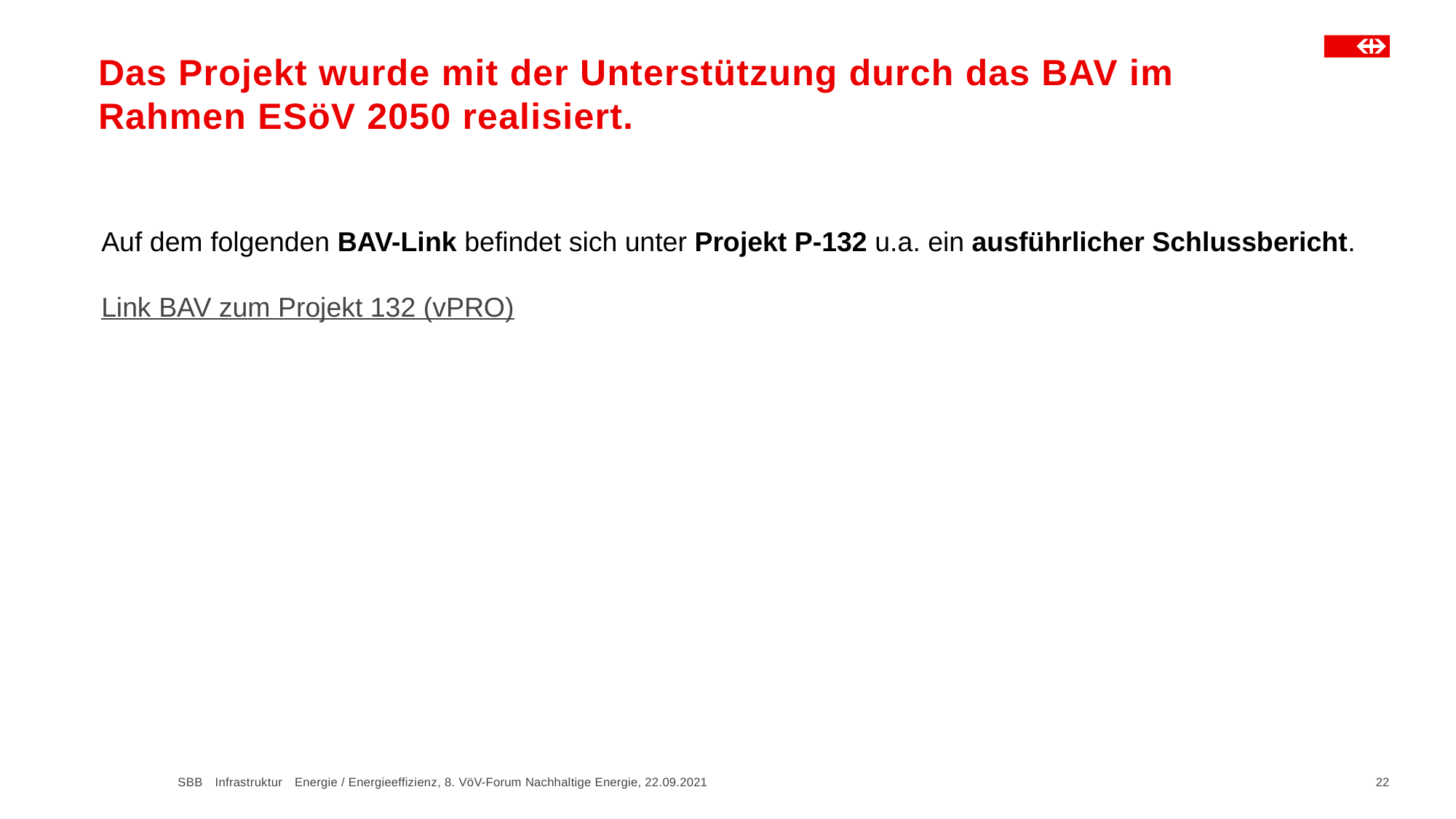

# Das Projekt wurde mit der Unterstützung durch das BAV im Rahmen ESöV 2050 realisiert.
Auf dem folgenden BAV-Link befindet sich unter Projekt P-132 u.a. ein ausführlicher Schlussbericht.

Link BAV zum Projekt 132 (vPRO)

SBB Infrastruktur Energie / Energieeffizienz, 8. VöV-Forum Nachhaltige Energie, 22.09.2021
22